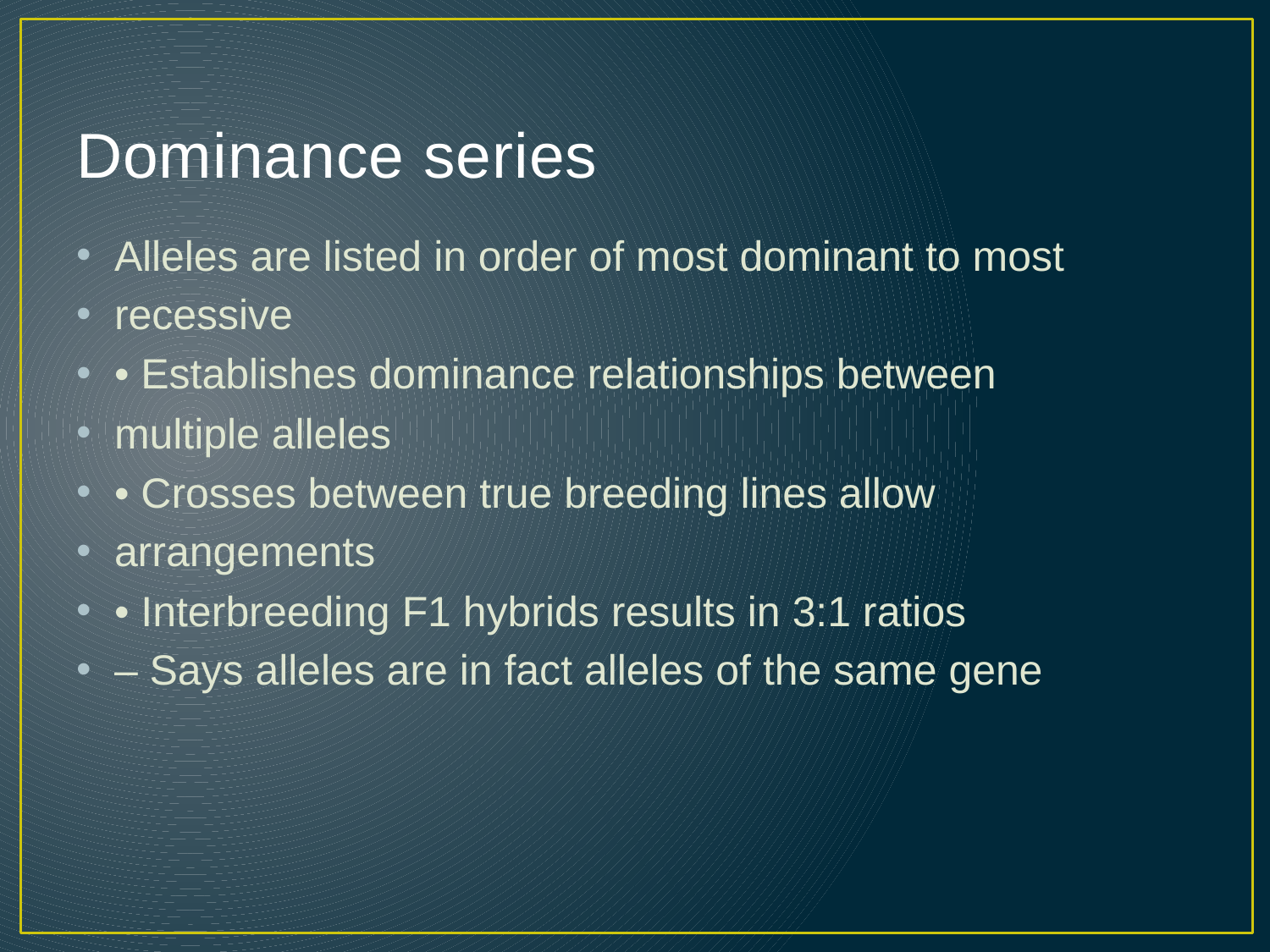

# Dominance series
Alleles are listed in order of most dominant to most
recessive
• Establishes dominance relationships between
multiple alleles
• Crosses between true breeding lines allow
arrangements
• Interbreeding F1 hybrids results in 3:1 ratios
– Says alleles are in fact alleles of the same gene